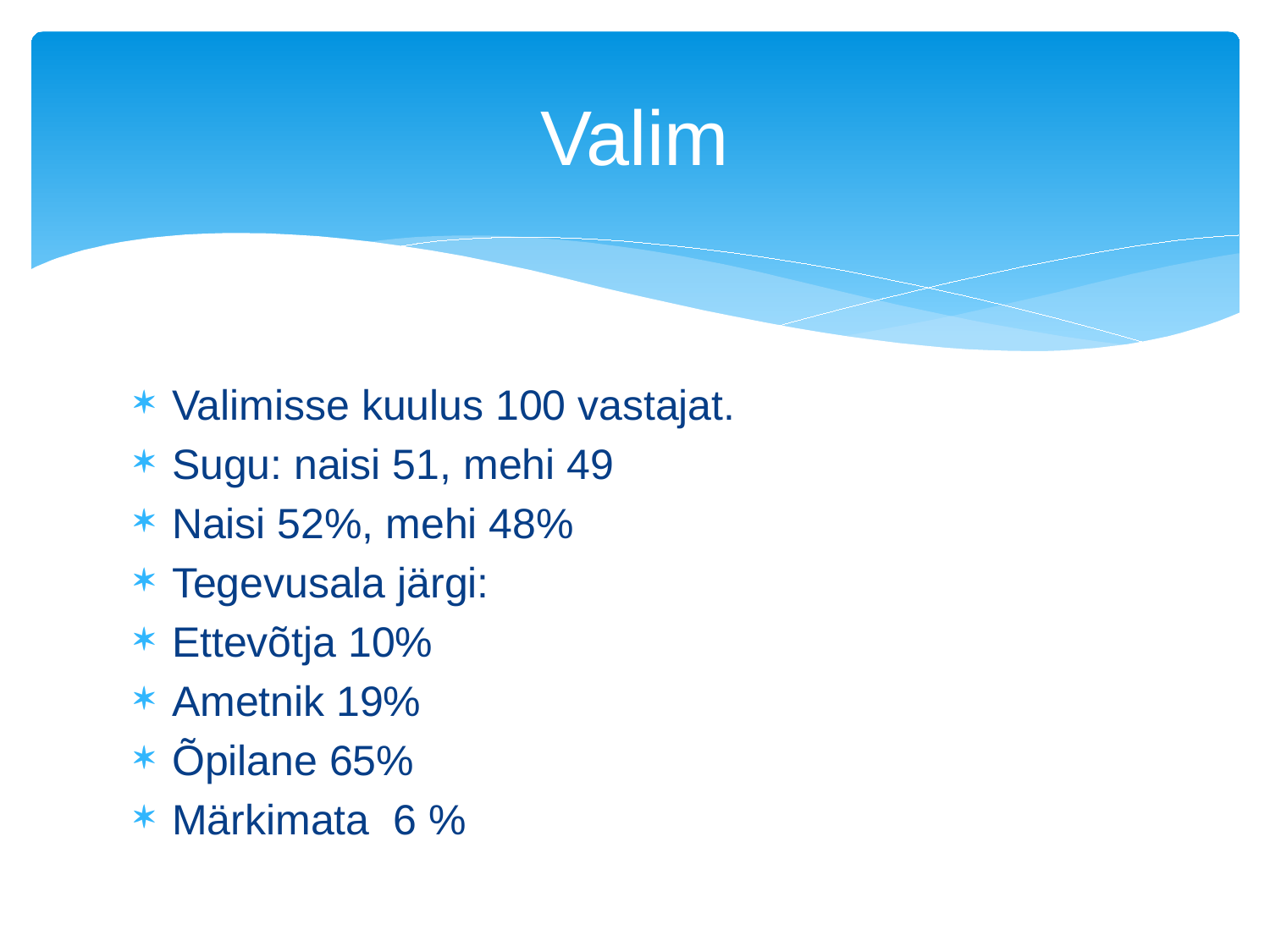

# Valim
Valimisse kuulus 100 vastajat.
Sugu: naisi 51, mehi 49
Naisi 52%, mehi 48%
Tegevusala järgi:
Ettevõtja 10%
Ametnik 19%
Õpilane 65%
Märkimata  6 %